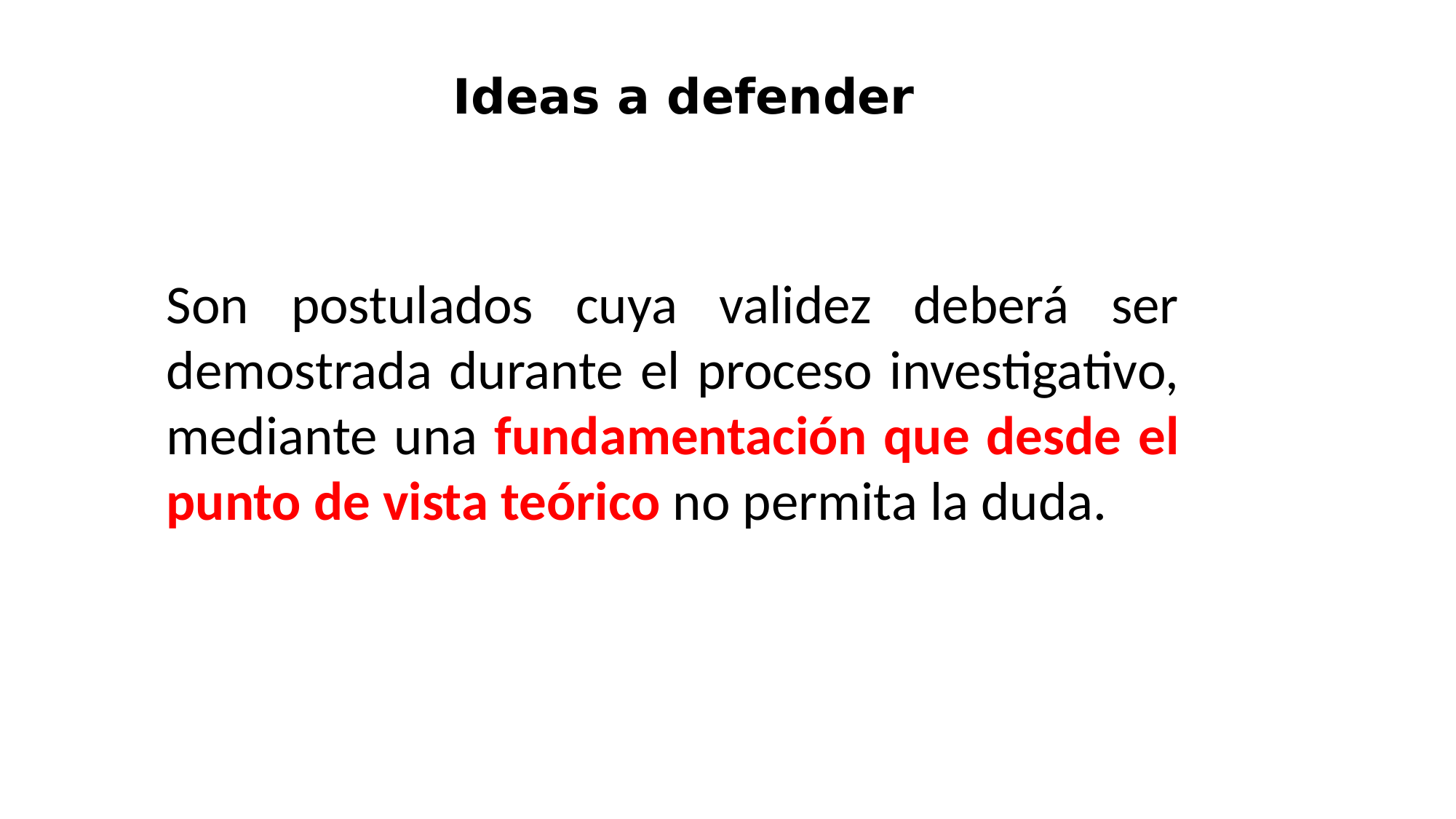

Ideas a defender
Son postulados cuya validez deberá ser demostrada durante el proceso investigativo, mediante una fundamentación que desde el punto de vista teórico no permita la duda.